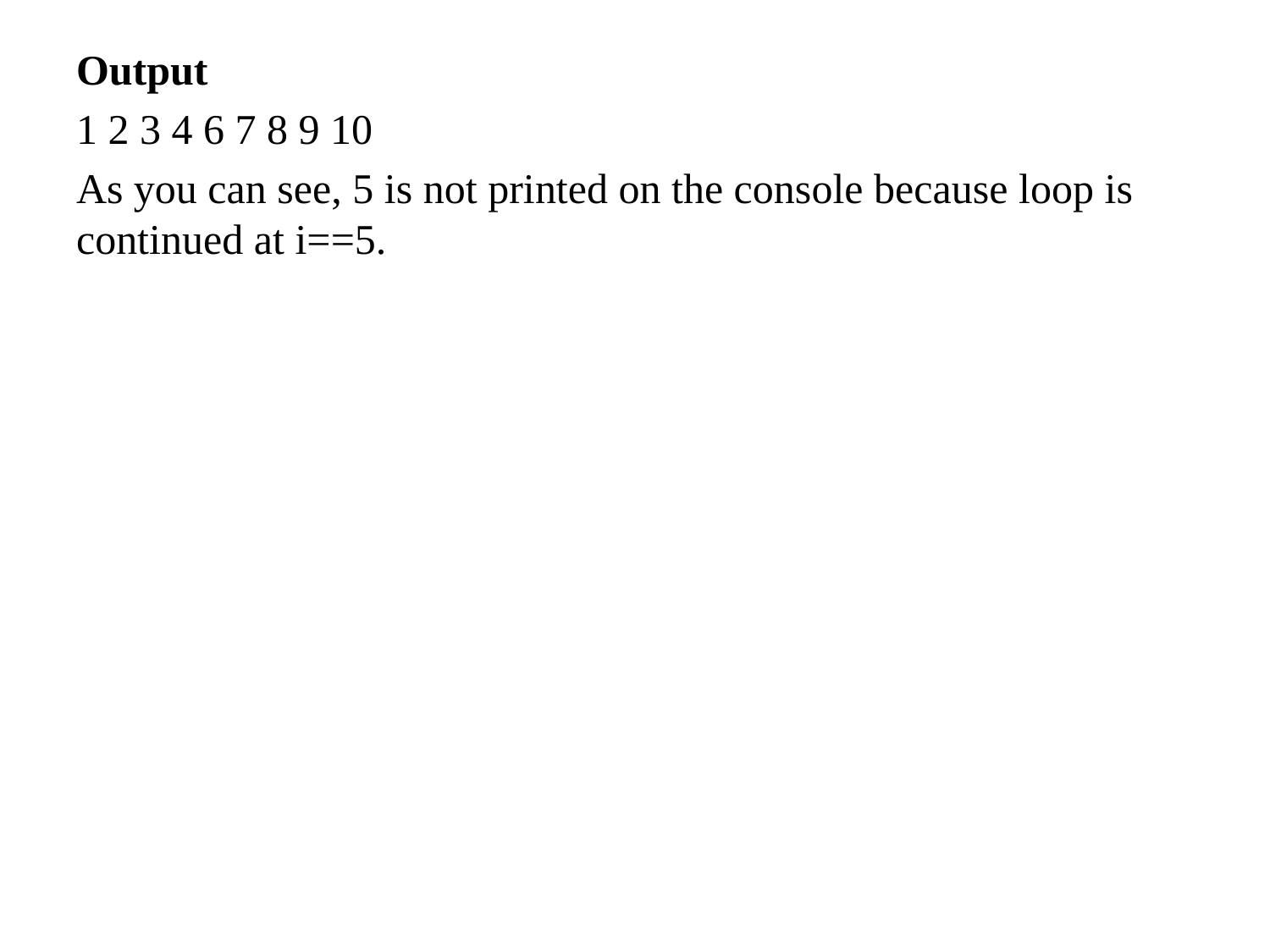

Output
1 2 3 4 6 7 8 9 10
As you can see, 5 is not printed on the console because loop is continued at i==5.